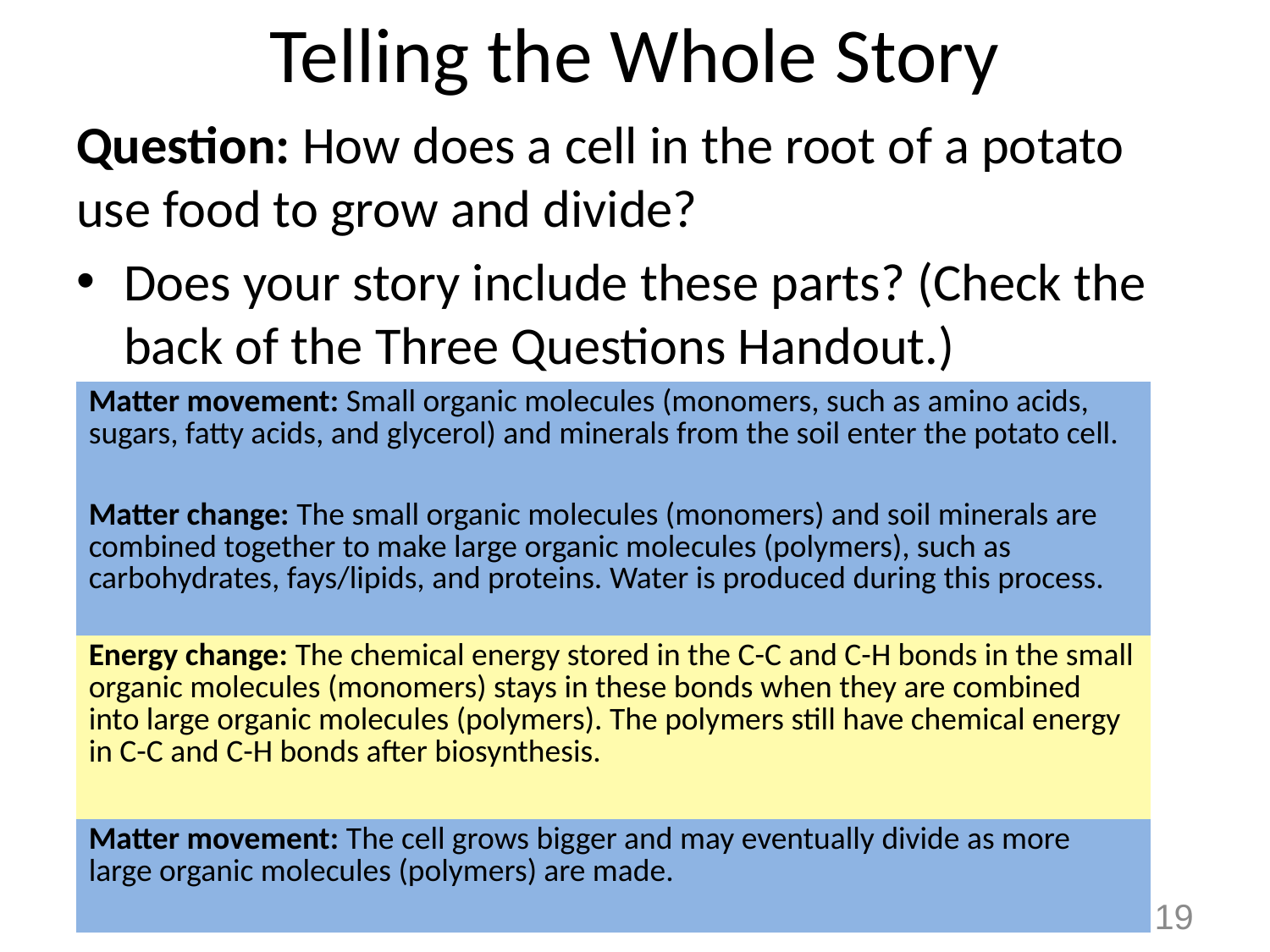

# Telling the Whole Story
Question: How does a cell in the root of a potato use food to grow and divide?
Does your story include these parts? (Check the back of the Three Questions Handout.)

| Matter movement: Small organic molecules (monomers, such as amino acids, sugars, fatty acids, and glycerol) and minerals from the soil enter the potato cell. |
| --- |
| Matter change: The small organic molecules (monomers) and soil minerals are combined together to make large organic molecules (polymers), such as carbohydrates, fays/lipids, and proteins. Water is produced during this process. |
| Energy change: The chemical energy stored in the C-C and C-H bonds in the small organic molecules (monomers) stays in these bonds when they are combined into large organic molecules (polymers). The polymers still have chemical energy in C-C and C-H bonds after biosynthesis. |
| Matter movement: The cell grows bigger and may eventually divide as more large organic molecules (polymers) are made. |
19